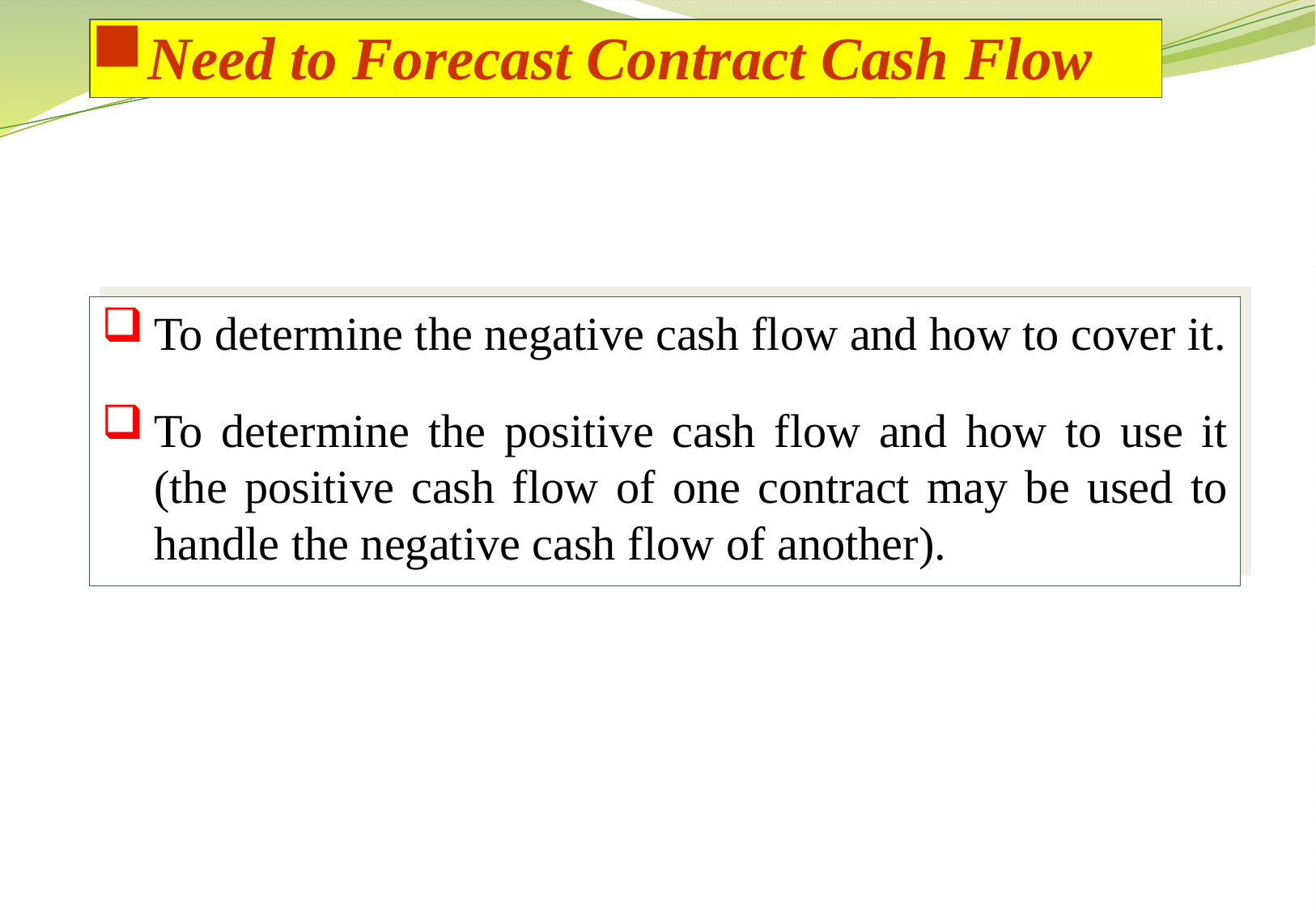

Need to Forecast Contract Cash Flow
To determine the negative cash flow and how to cover it.
To determine the positive cash flow and how to use it (the positive cash flow of one contract may be used to handle the negative cash flow of another).